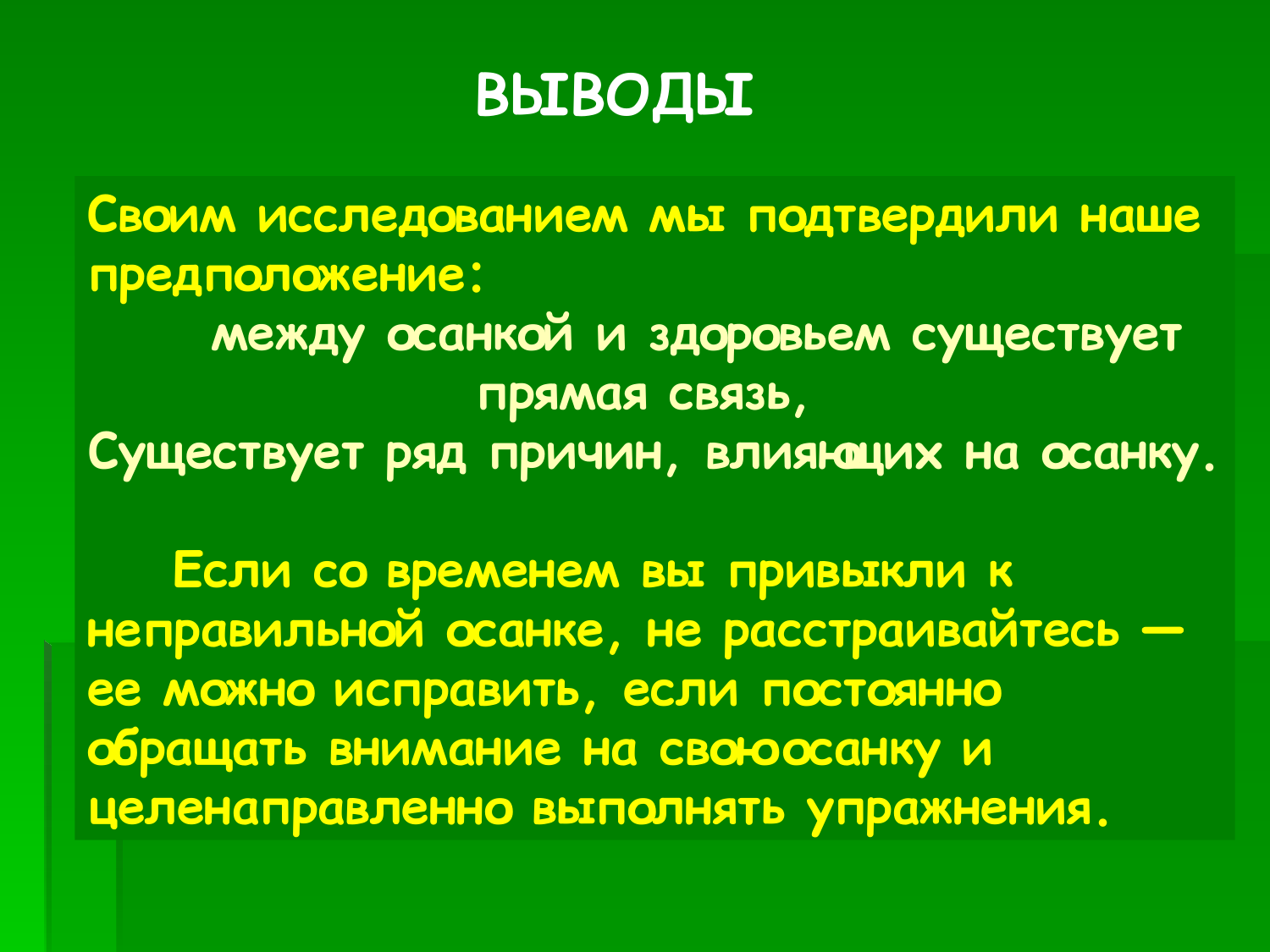

ВЫВОДЫ
Своим исследованием мы подтвердили наше предположение:
    между осанкой и здоровьем существует прямая связь,
Существует ряд причин, влияющих на осанку.

    Если со временем вы привыкли к неправильной осанке, не расстраивайтесь — ее можно исправить, если постоянно обращать внимание на свою осанку и целенаправленно выполнять упражнения.